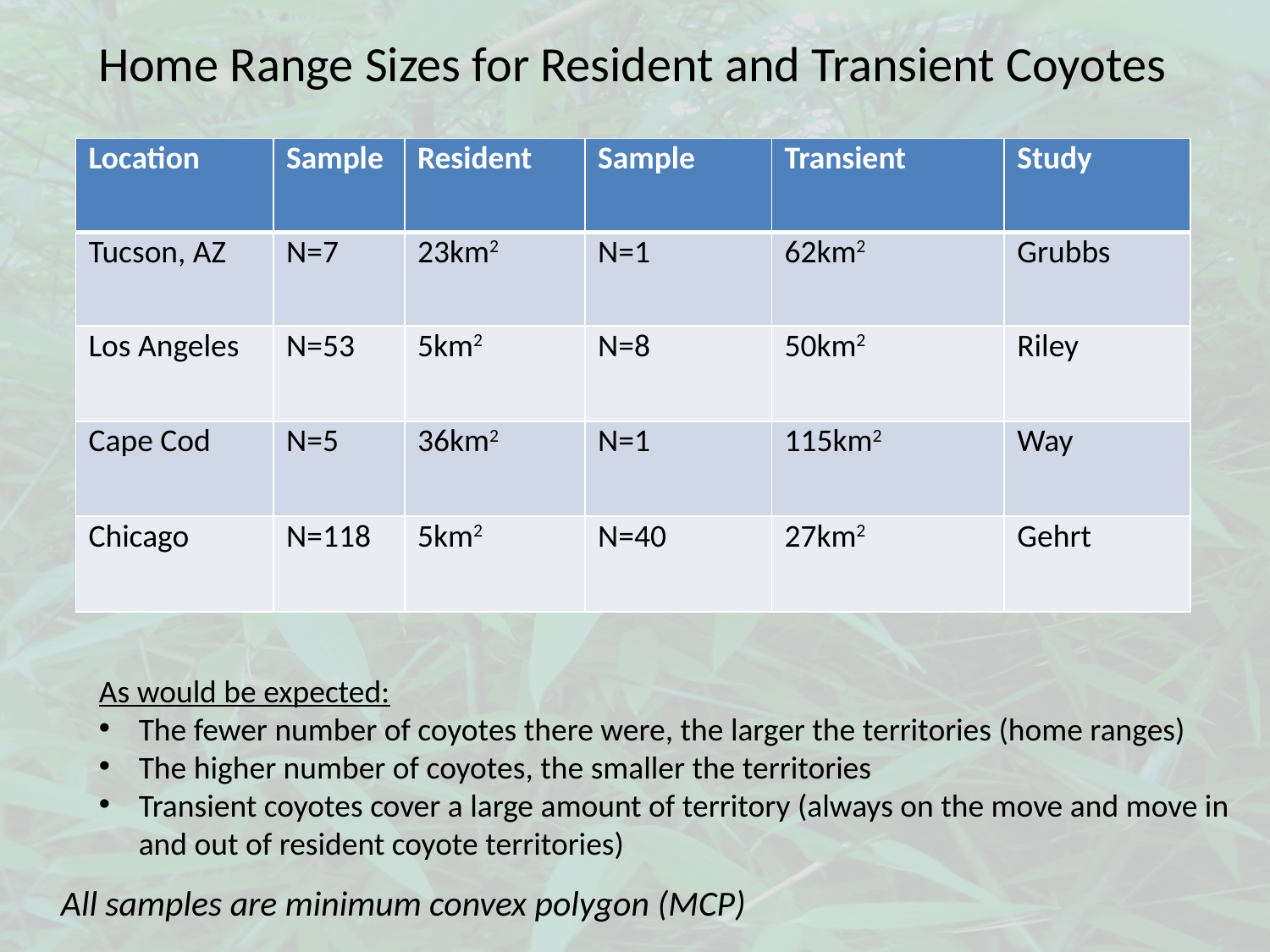

# Home Range Sizes for Resident and Transient Coyotes
| Location | Sample | Resident | Sample | Transient | Study |
| --- | --- | --- | --- | --- | --- |
| Tucson, AZ | N=7 | 23km2 | N=1 | 62km2 | Grubbs |
| Los Angeles | N=53 | 5km2 | N=8 | 50km2 | Riley |
| Cape Cod | N=5 | 36km2 | N=1 | 115km2 | Way |
| Chicago | N=118 | 5km2 | N=40 | 27km2 | Gehrt |
As would be expected:
The fewer number of coyotes there were, the larger the territories (home ranges)
The higher number of coyotes, the smaller the territories
Transient coyotes cover a large amount of territory (always on the move and move in and out of resident coyote territories)

All samples are minimum convex polygon (MCP)